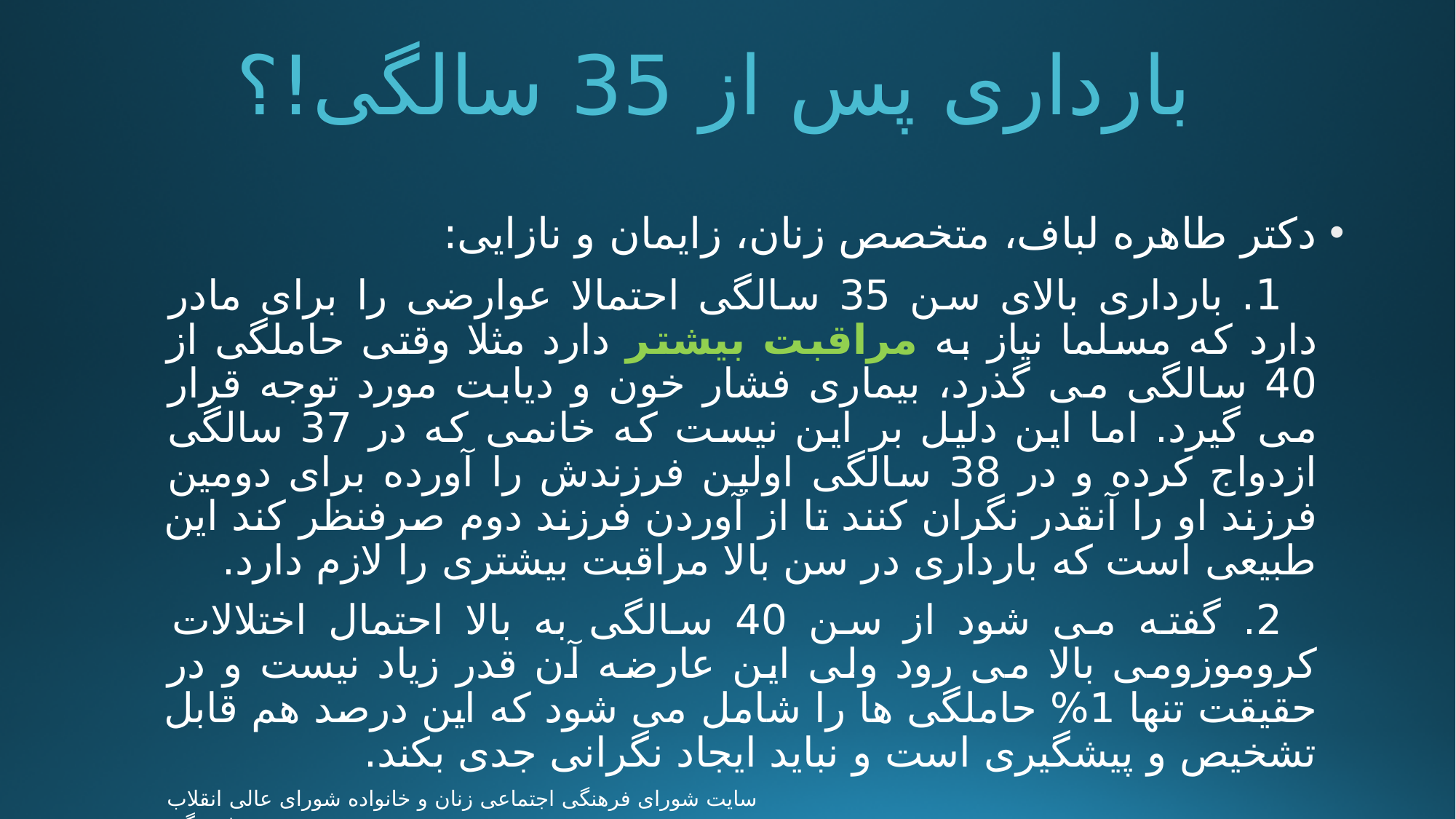

بارداری پس از 35 سالگی!؟
#
دکتر طاهره لباف، متخصص زنان، زایمان و نازایی:
1. بارداری بالای سن 35 سالگی احتمالا عوارضی را برای مادر دارد که مسلما نیاز به مراقبت بیشتر دارد مثلا وقتی حاملگی از 40 سالگی می گذرد، بیماری فشار خون و دیابت مورد توجه قرار می گیرد. اما این دلیل بر این نیست که خانمی که در 37 سالگی ازدواج کرده و در 38 سالگی اولین فرزندش را آورده برای دومین فرزند او را آنقدر نگران کنند تا از آوردن فرزند دوم صرفنظر کند این طبیعی است که بارداری در سن بالا مراقبت بیشتری را لازم دارد.
2. گفته می شود از سن 40 سالگی به بالا احتمال اختلالات کروموزومی بالا می رود ولی این عارضه آن قدر زیاد نیست و در حقیقت تنها 1% حاملگی ها را شامل می شود که این درصد هم قابل تشخیص و پیشگیری است و نباید ایجاد نگرانی جدی بکند.
سایت شورای فرهنگی اجتماعی زنان و خانواده شورای عالی انقلاب فرهنگی